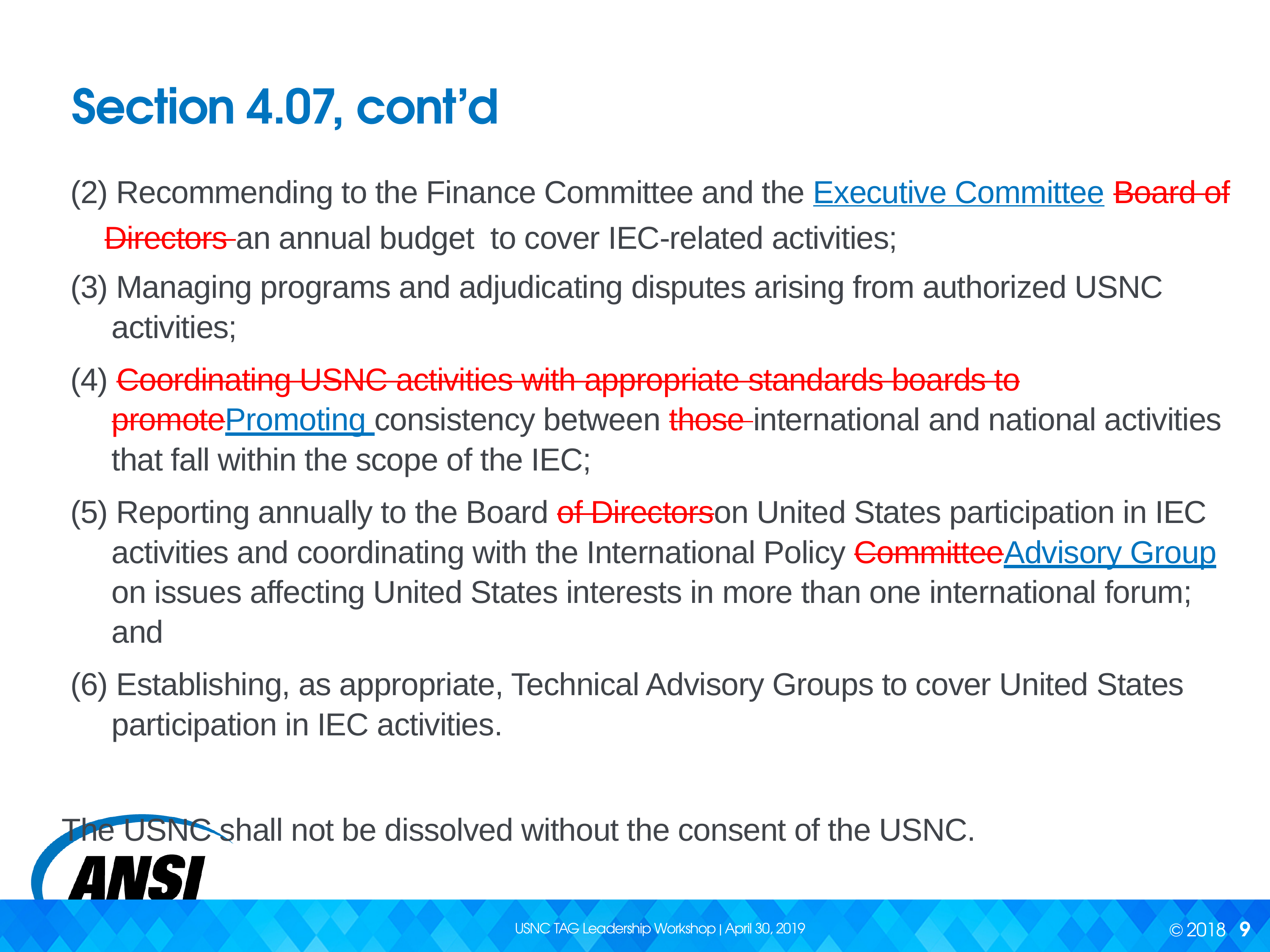

# Section 4.07, cont’d
 (2) Recommending to the Finance Committee and the Executive Committee Board of Directors an annual budget  to cover IEC-related activities;
 (3) Managing programs and adjudicating disputes arising from authorized USNC activities;
 (4) Coordinating USNC activities with appropriate standards boards to promotePromoting consistency between those international and national activities that fall within the scope of the IEC;
 (5) Reporting annually to the Board of Directorson United States participation in IEC activities and coordinating with the International Policy CommitteeAdvisory Group on issues affecting United States interests in more than one international forum; and
 (6) Establishing, as appropriate, Technical Advisory Groups to cover United States participation in IEC activities.

The USNC shall not be dissolved without the consent of the USNC.
USNC TAG Leadership Workshop | April 30, 2019
© 2018   9